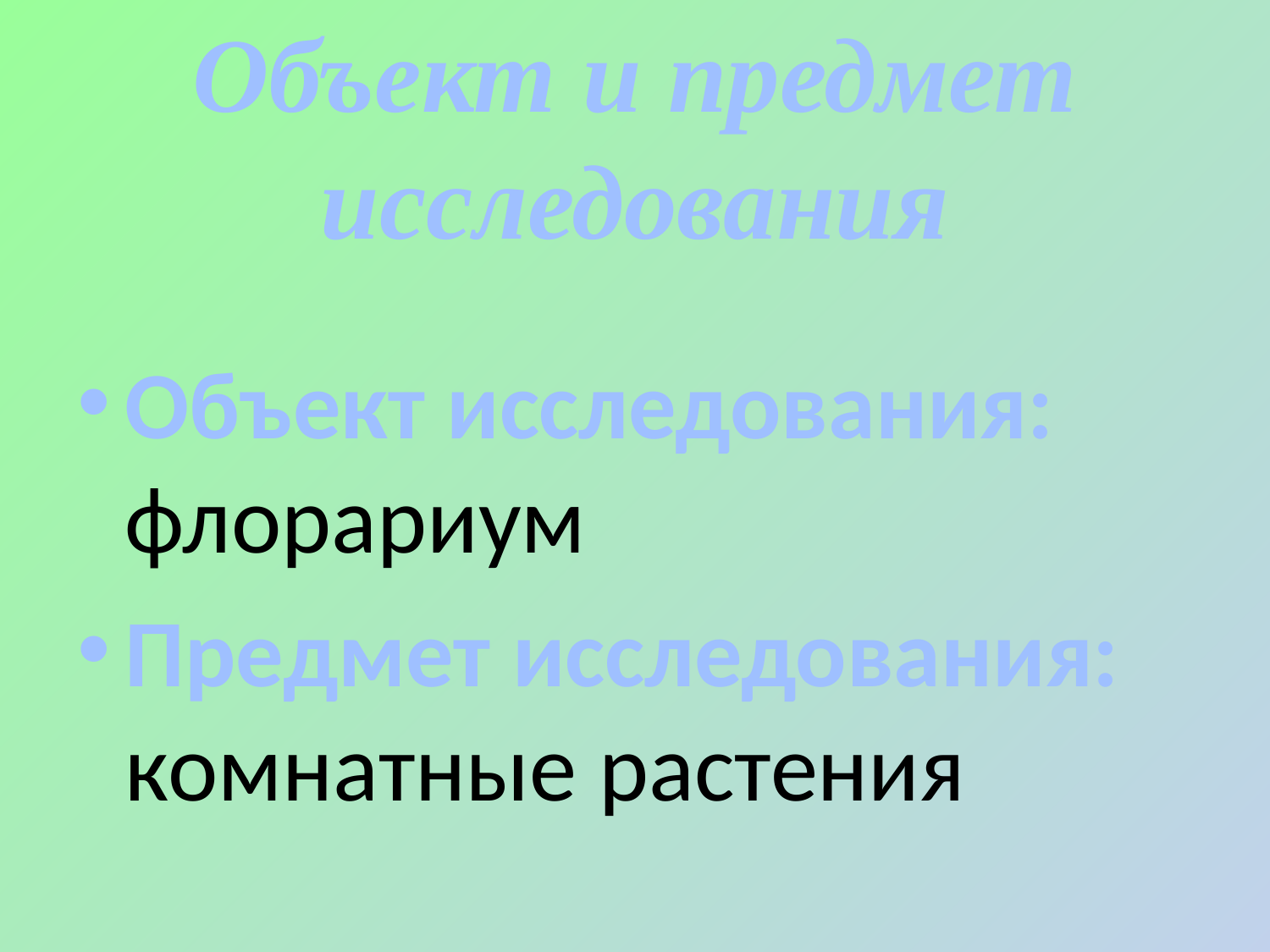

# Объект и предмет исследования
Объект исследования: флорариум
Предмет исследования: комнатные растения